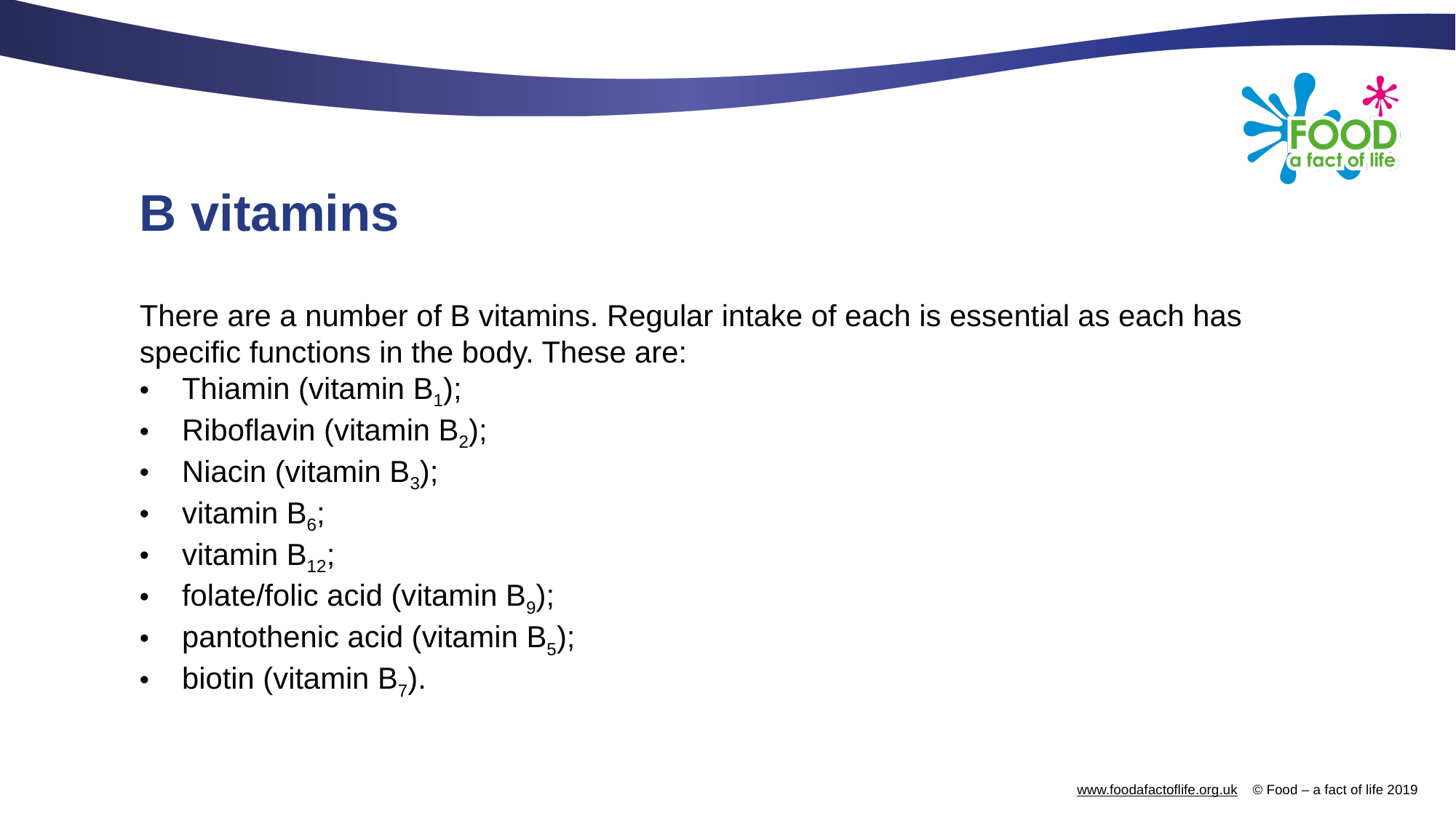

# B vitamins
There are a number of B vitamins. Regular intake of each is essential as each has specific functions in the body. These are:
 Thiamin (vitamin B1);
 Riboflavin (vitamin B2);
 Niacin (vitamin B3);
 vitamin B6;
 vitamin B12;
 folate/folic acid (vitamin B9);
 pantothenic acid (vitamin B5);
 biotin (vitamin B7).